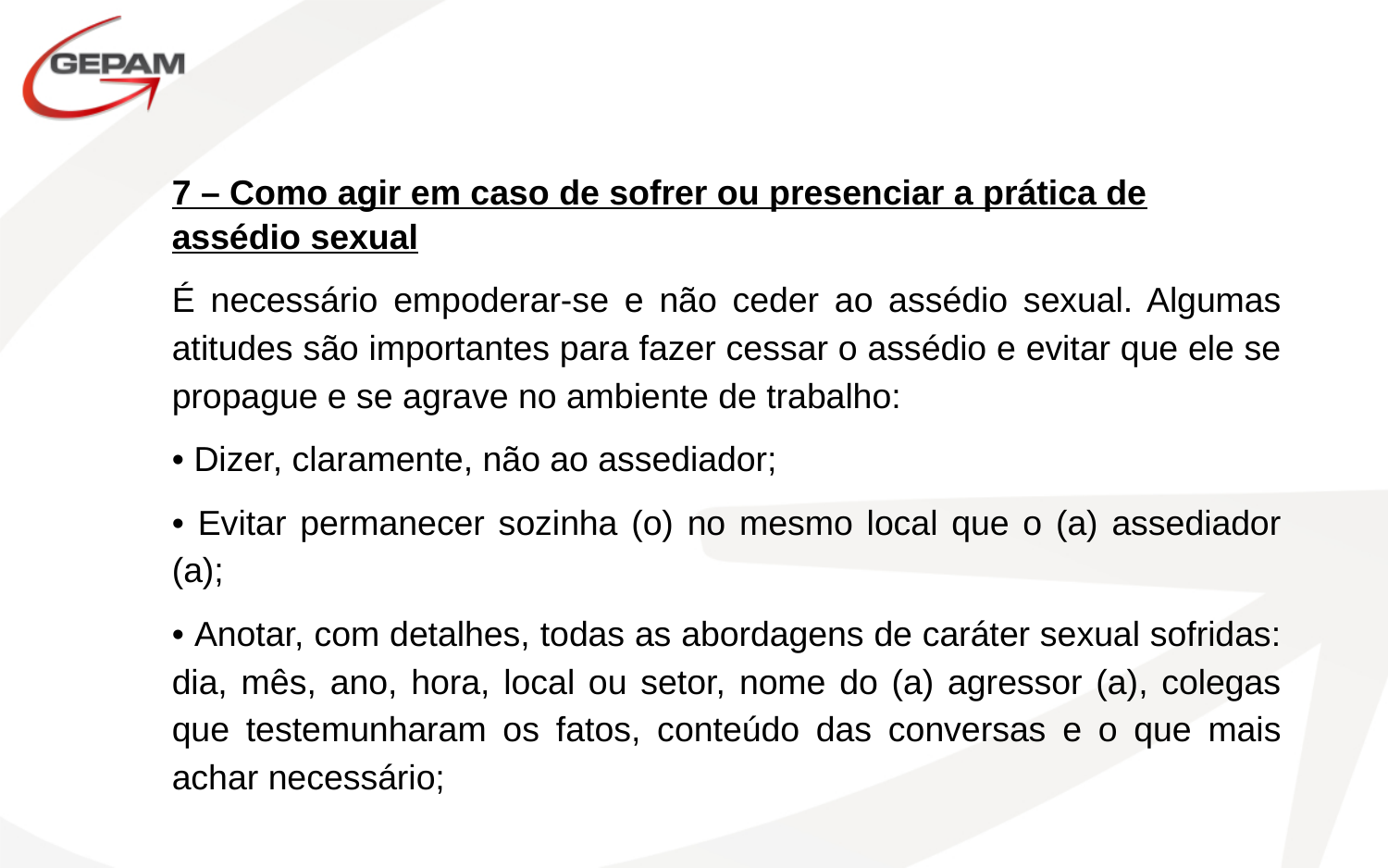

7 – Como agir em caso de sofrer ou presenciar a prática de assédio sexual
É necessário empoderar-se e não ceder ao assédio sexual. Algumas atitudes são importantes para fazer cessar o assédio e evitar que ele se propague e se agrave no ambiente de trabalho:
• Dizer, claramente, não ao assediador;
• Evitar permanecer sozinha (o) no mesmo local que o (a) assediador (a);
• Anotar, com detalhes, todas as abordagens de caráter sexual sofridas: dia, mês, ano, hora, local ou setor, nome do (a) agressor (a), colegas que testemunharam os fatos, conteúdo das conversas e o que mais achar necessário;